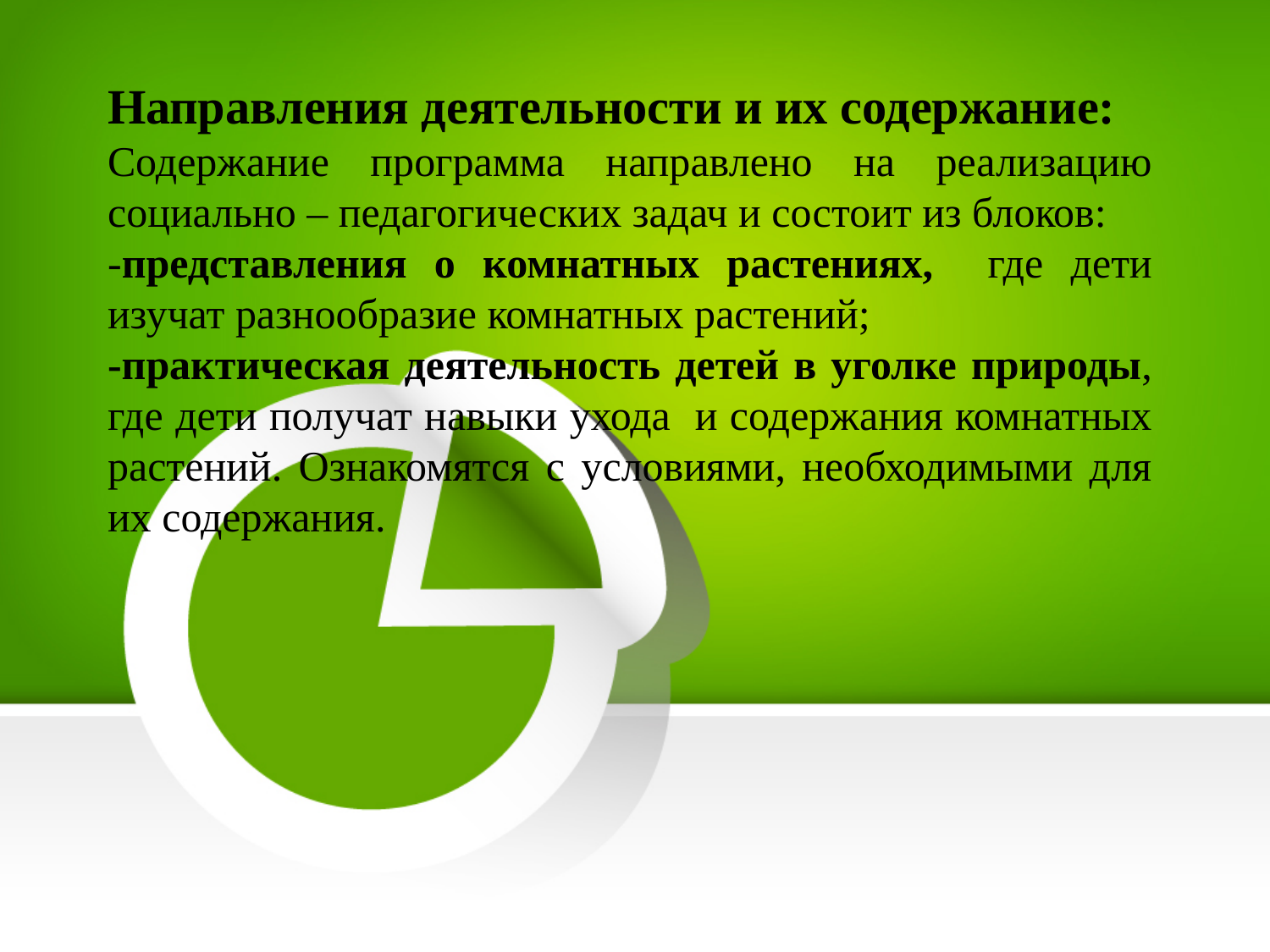

Направления деятельности и их содержание:
Содержание программа направлено на реализацию социально – педагогических задач и состоит из блоков:
-представления о комнатных растениях,  где дети изучат разнообразие комнатных растений;
-практическая деятельность детей в уголке природы, где дети получат навыки ухода  и содержания комнатных растений. Ознакомятся с условиями, необходимыми для их содержания.